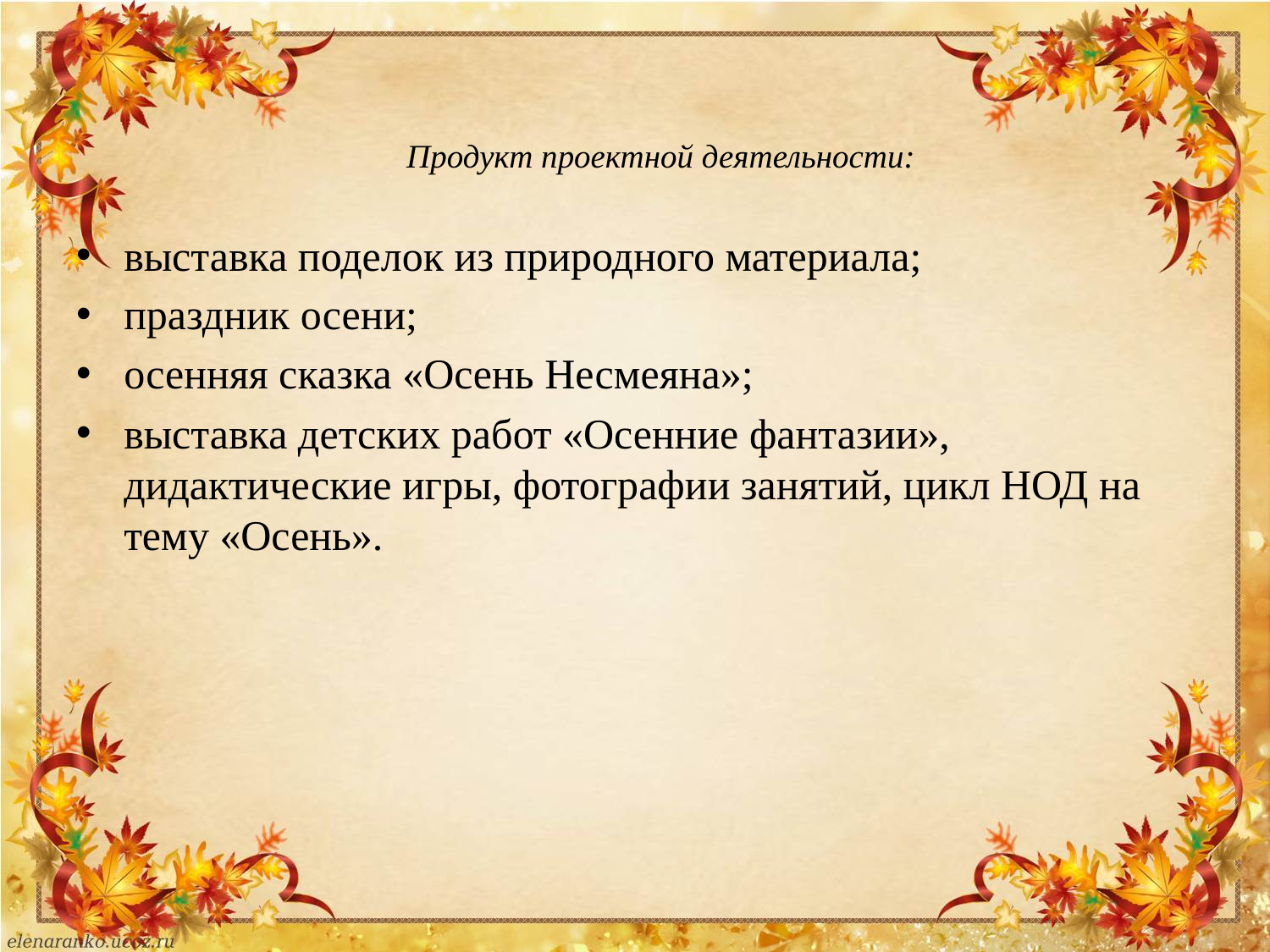

# Продукт проектной деятельности:
выставка поделок из природного материала;
праздник осени;
осенняя сказка «Осень Несмеяна»;
выставка детских работ «Осенние фантазии», дидактические игры, фотографии занятий, цикл НОД на тему «Осень».